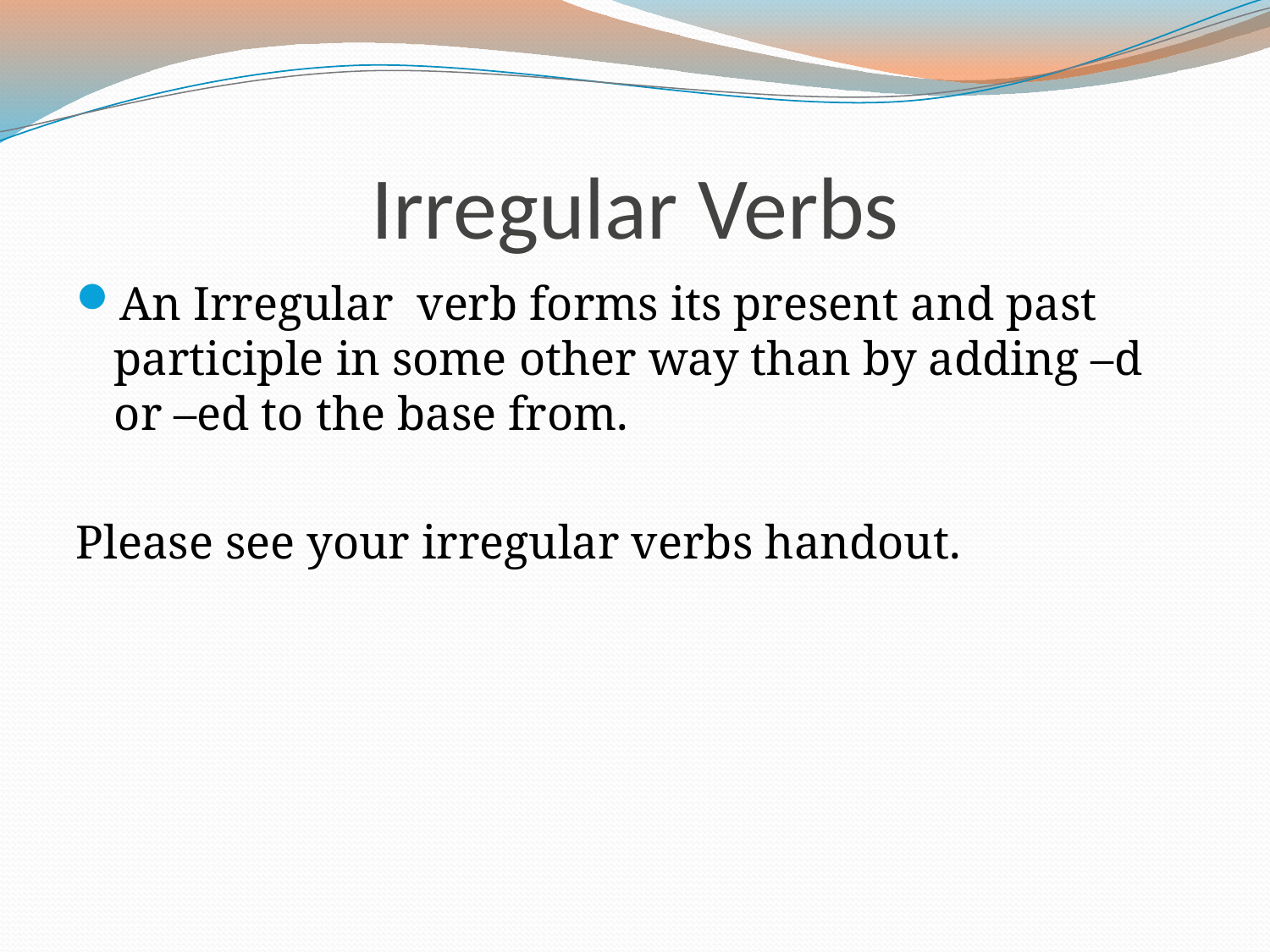

# Irregular Verbs
An Irregular  verb forms its present and past participle in some other way than by adding –d or –ed to the base from.

Please see your irregular verbs handout.